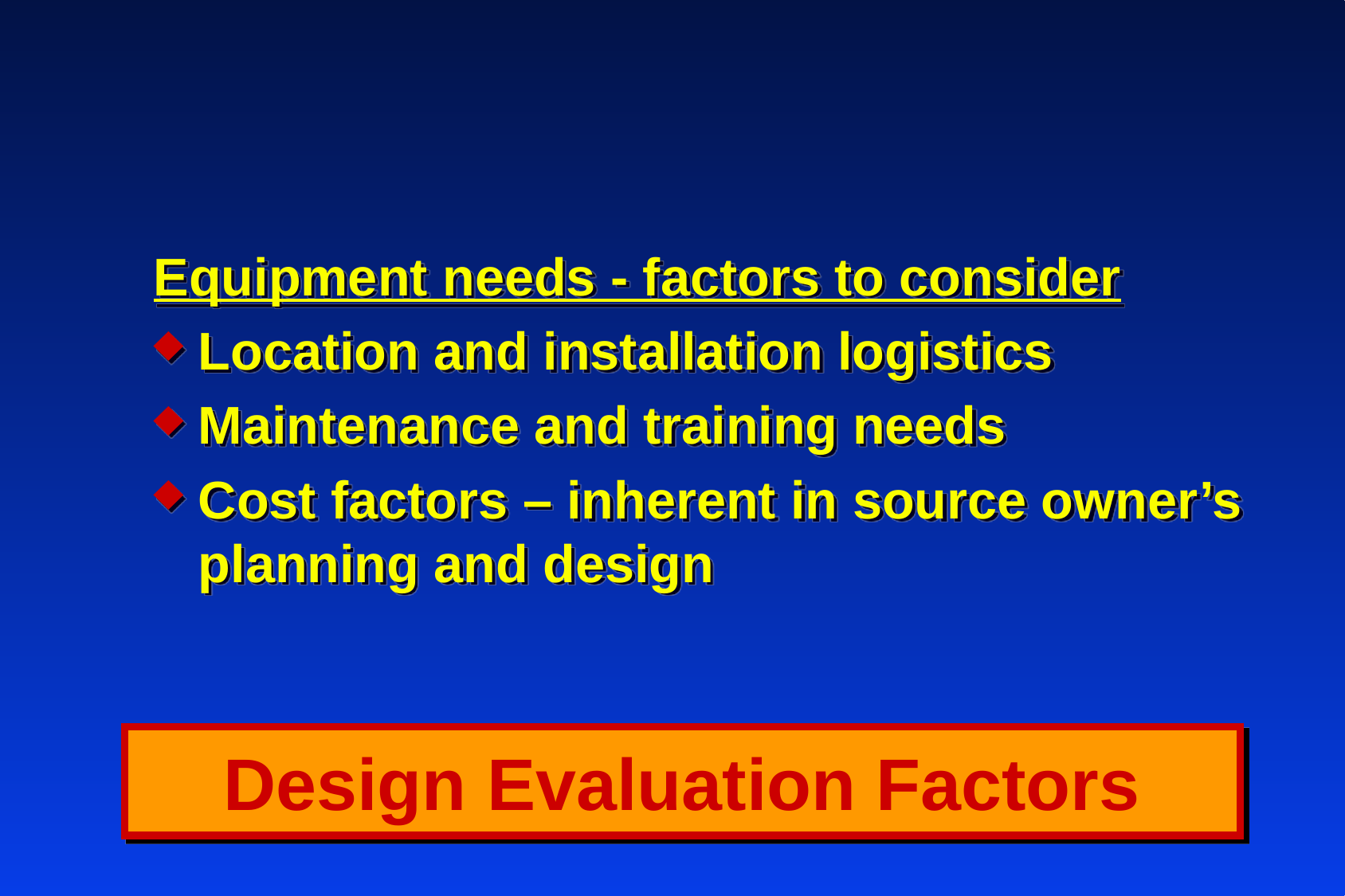

Equipment needs - factors to consider
Location and installation logistics
Maintenance and training needs
Cost factors – inherent in source owner’s planning and design
Design Evaluation Factors